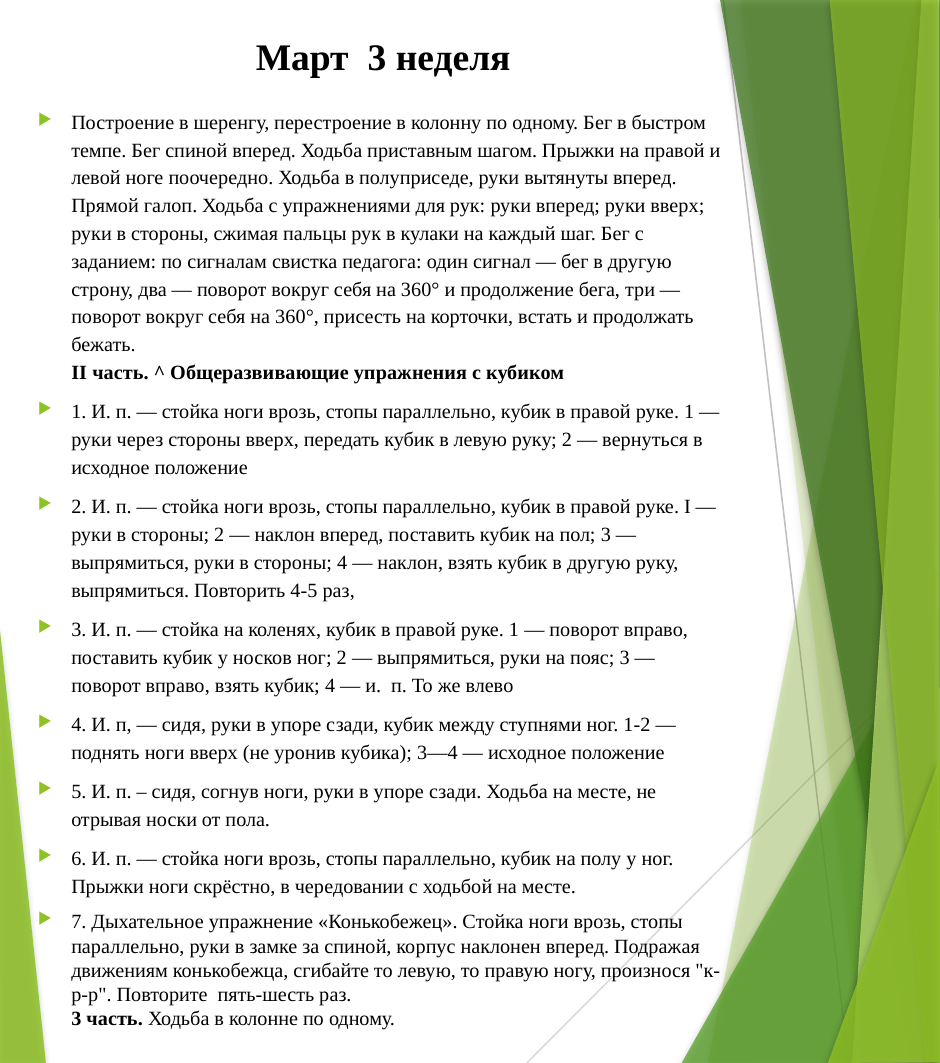

# Март  3 неделя
Построение в шеренгу, перестроение в колонну по одному. Бег в быстром темпе. Бег спиной вперед. Ходьба приставным шагом. Прыжки на правой и левой ноге поочередно. Ходьба в полуприседе, руки вытянуты вперед. Прямой галоп. Ходьба с упражнениями для рук: руки вперед; руки вверх; руки в стороны, сжимая пальцы рук в кулаки на каждый шаг. Бег с заданием: по сигналам свистка педагога: один сигнал — бег в другую строну, два — поворот вокруг себя на 360° и продолжение бега, три — поворот вокруг себя на 360°, присесть на корточки, встать и продолжать бежать.
II часть. ^ Общеразвивающие упражнения с кубиком
1. И. п. — стойка ноги врозь, стопы параллельно, кубик в правой руке. 1 — руки через стороны вверх, передать кубик в левую руку; 2 — вернуться в исходное положение
2. И. п. — стойка ноги врозь, стопы параллельно, кубик в правой руке. I — руки в стороны; 2 — наклон вперед, поставить кубик на пол; 3 — выпрямиться, руки в стороны; 4 — наклон, взять кубик в другую руку, выпрямиться. Повторить 4-5 раз,
3. И. п. — стойка на коленях, кубик в правой руке. 1 — поворот вправо, поставить кубик у носков ног; 2 — выпрямиться, руки на пояс; 3 — поворот вправо, взять кубик; 4 — и.  п. То же влево
4. И. п, — сидя, руки в упоре сзади, кубик между ступнями ног. 1-2 — поднять ноги вверх (не уронив кубика); 3—4 — исходное положение
5. И. п. – сидя, согнув ноги, руки в упоре сзади. Ходьба на месте, не отрывая носки от пола.
6. И. п. — стойка ноги врозь, стопы параллельно, кубик на полу у ног. Прыжки ноги скрёстно, в чередовании с ходьбой на месте.
7. Дыхательное упражнение «Конькобежец». Стойка ноги врозь, стопы параллельно, руки в замке за спиной, корпус наклонен вперед. Подражая движениям конькобежца, сгибайте то левую, то правую ногу, произнося "к-р-р". Повторите  пять-шесть раз.
3 часть. Ходьба в колонне по одному.